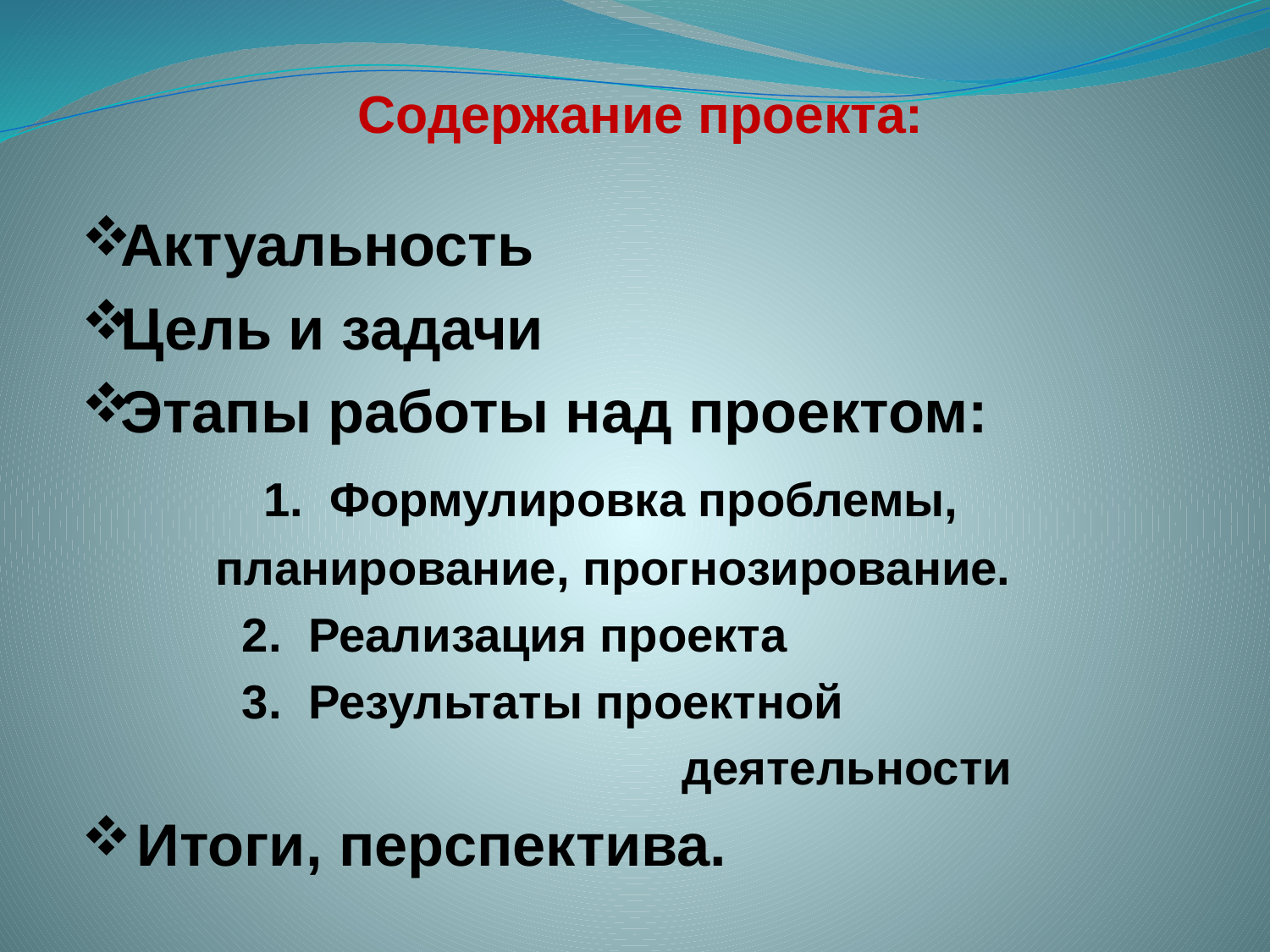

Содержание проекта:

Актуальность
Цель и задачи
Этапы работы над проектом:
           1.  Формулировка проблемы,
          планирование, прогнозирование.
            2.  Реализация проекта
            3.  Результаты проектной
                                             деятельности
 Итоги, перспектива.
#